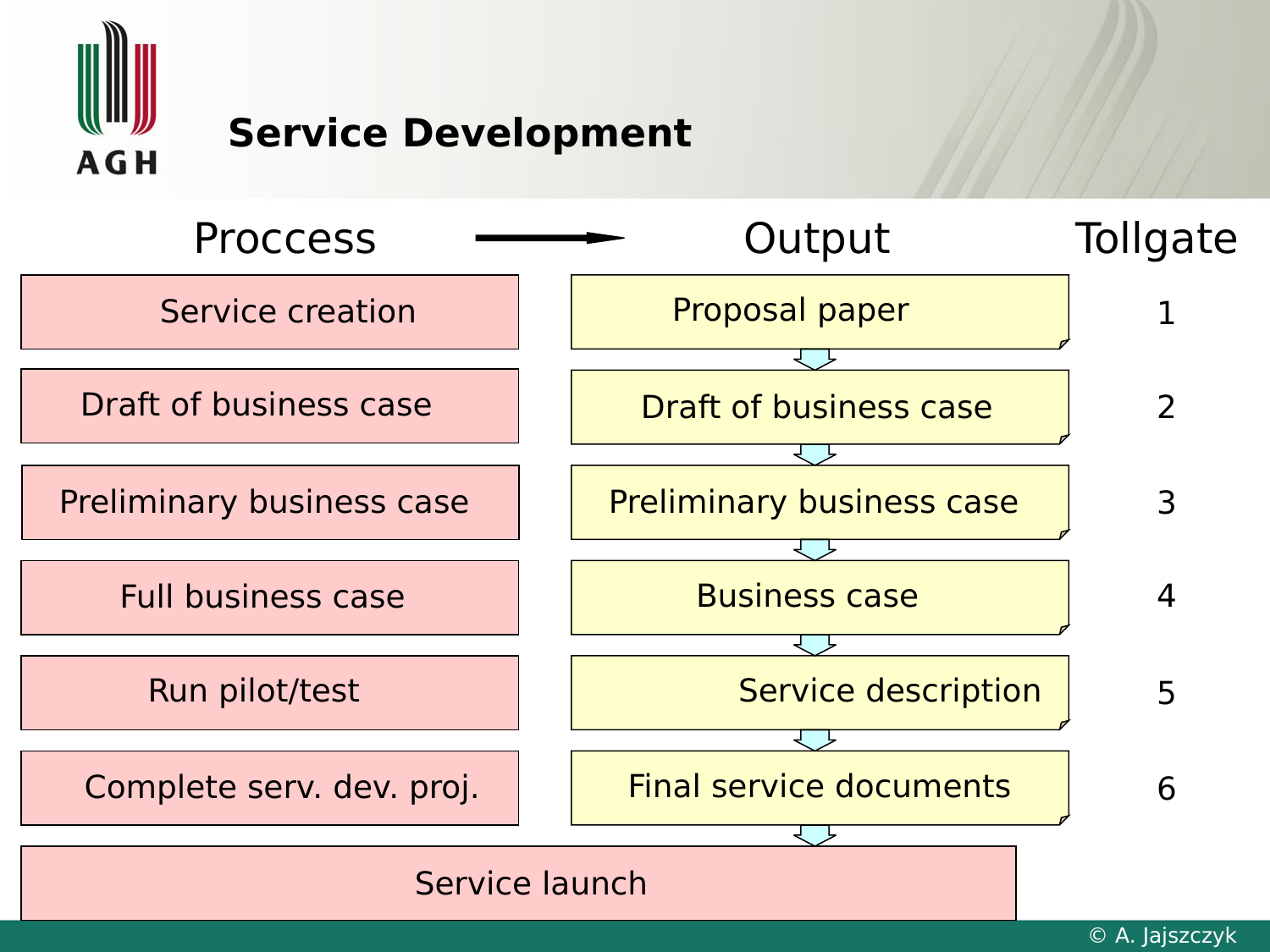

# Service Development
Proccess
Output
Tollgate

       Proposal paper
Service creation
1

Draft of business case
 Draft of business case
2

Preliminary business case
Preliminary business case
3

       Business case
4
    Full business case

   Run pilot/test
Service description
5

Final service documents
Complete serv. dev. proj.
6

    Service launch